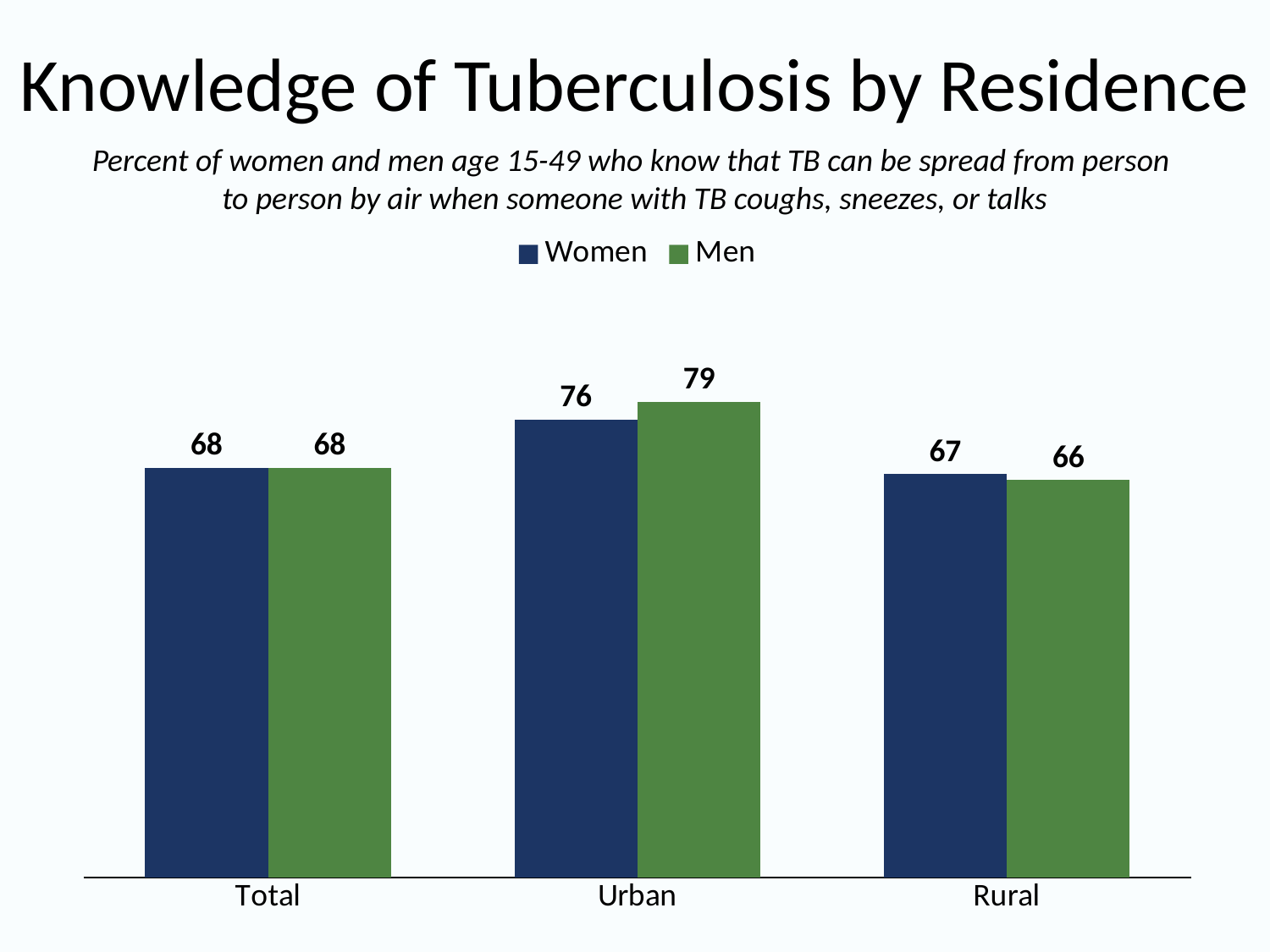

# Knowledge of Tuberculosis by Residence
Percent of women and men age 15-49 who know that TB can be spread from person
to person by air when someone with TB coughs, sneezes, or talks

### Chart

| Category | Women | Men |
|---|---|---|
| Total | 68.0 | 68.0 |
| Urban | 76.0 | 79.0 |
| Rural | 67.0 | 66.0 |